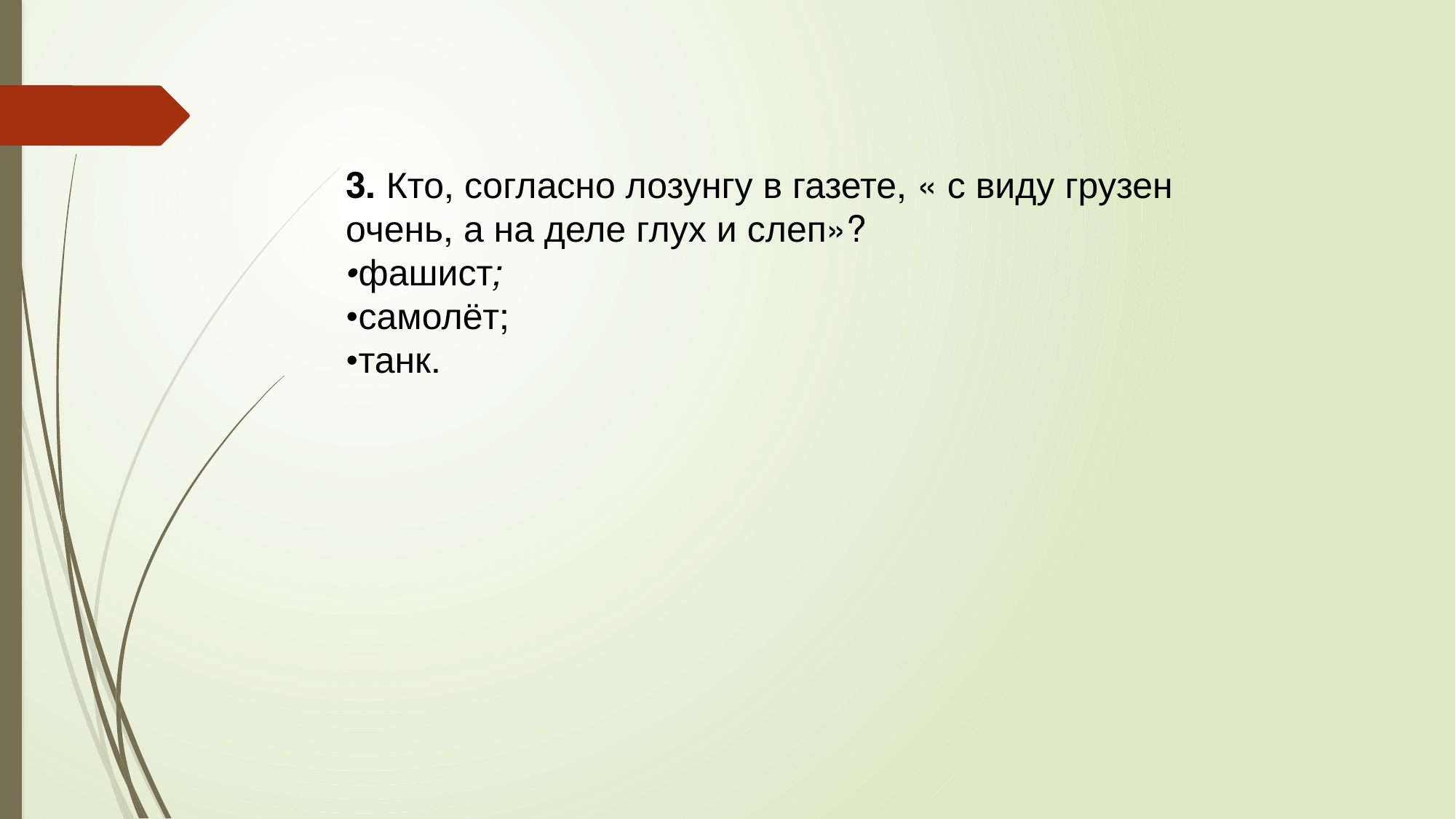

3. Кто, согласно лозунгу в газете, « с виду грузен очень, а на деле глух и слеп»?
•фашист;
•самолёт;
•танк.